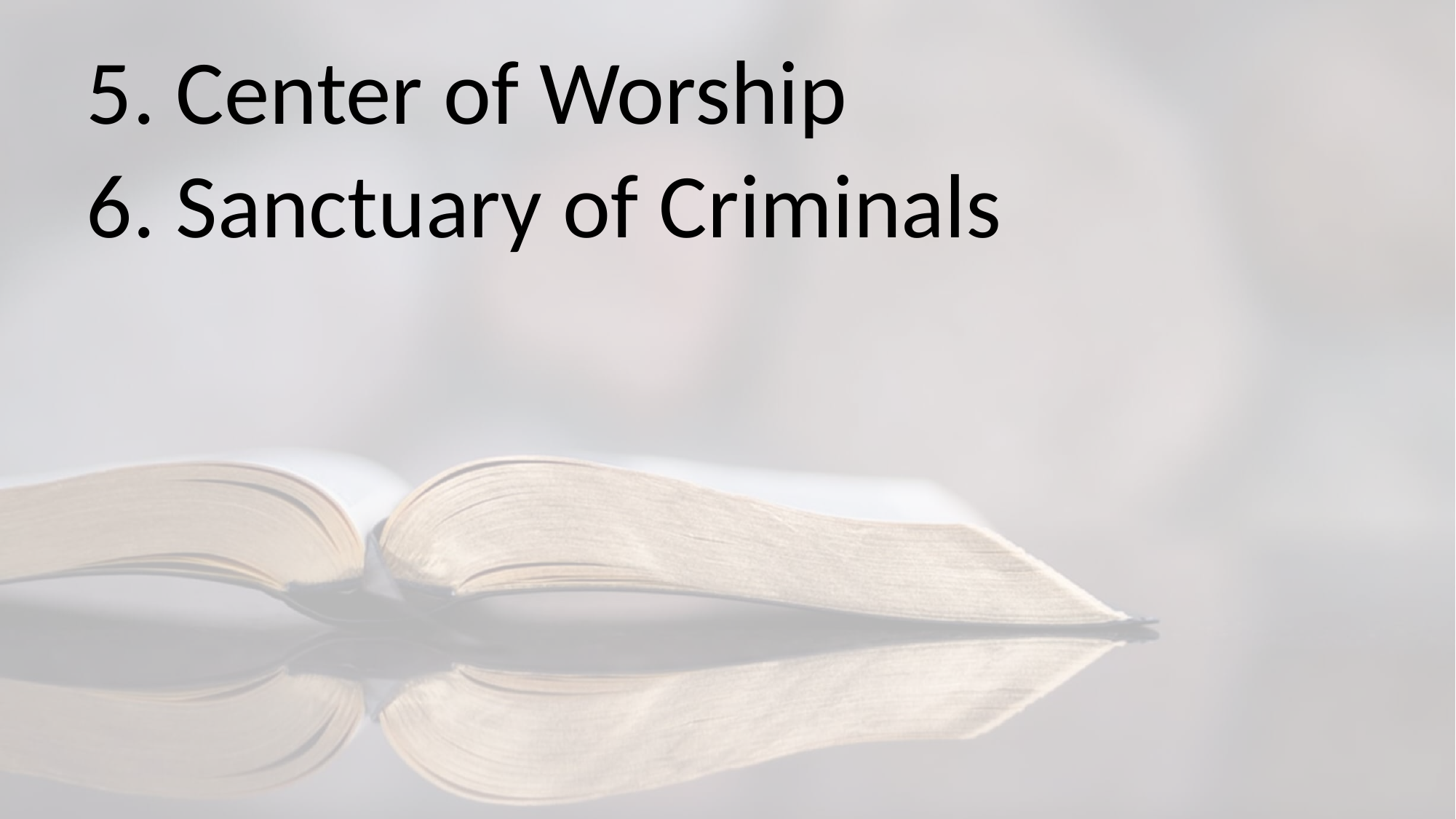

5. Center of Worship
6. Sanctuary of Criminals